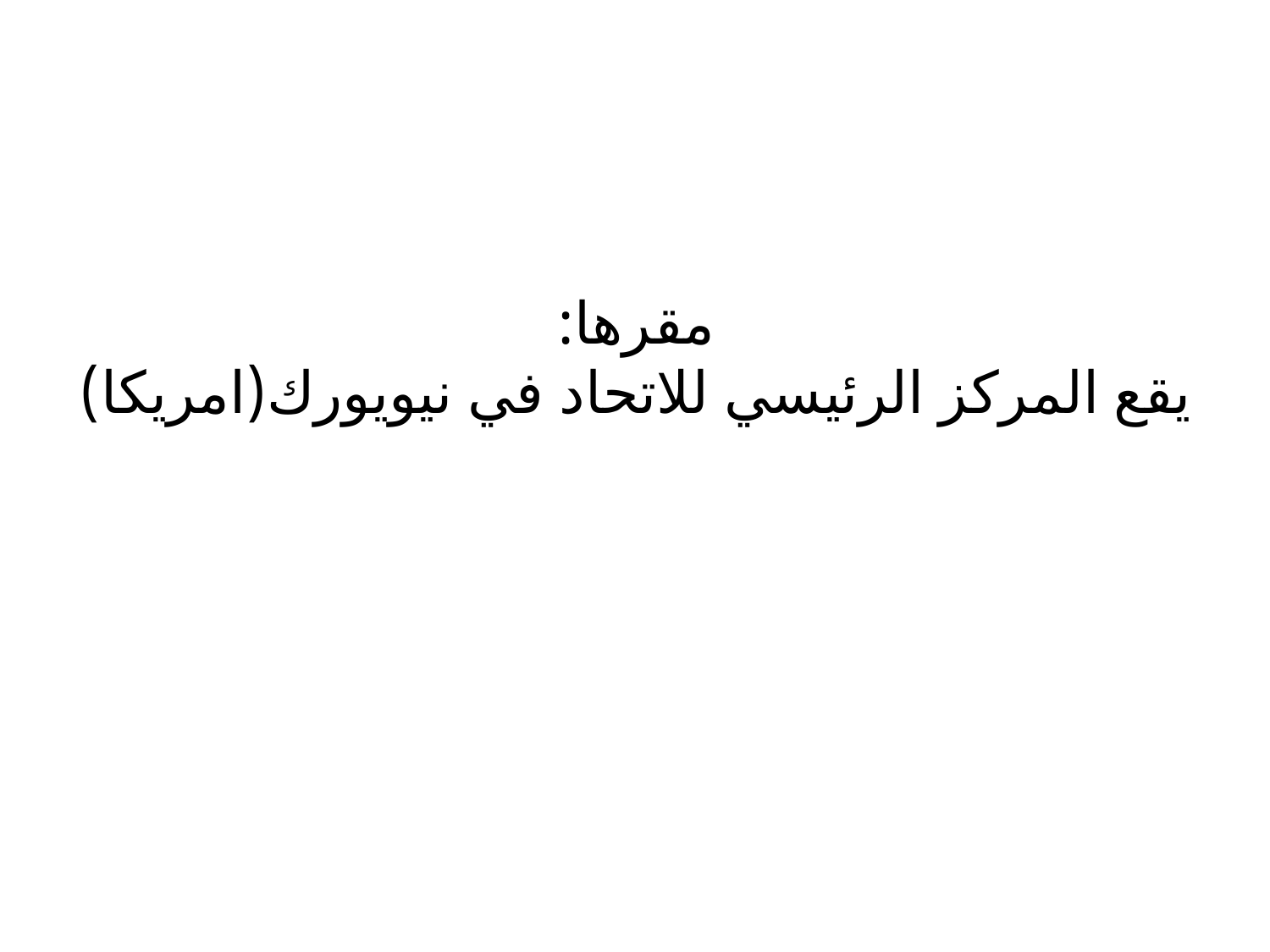

# مقرها: يقع المركز الرئيسي للاتحاد في نيويورك(امريكا)